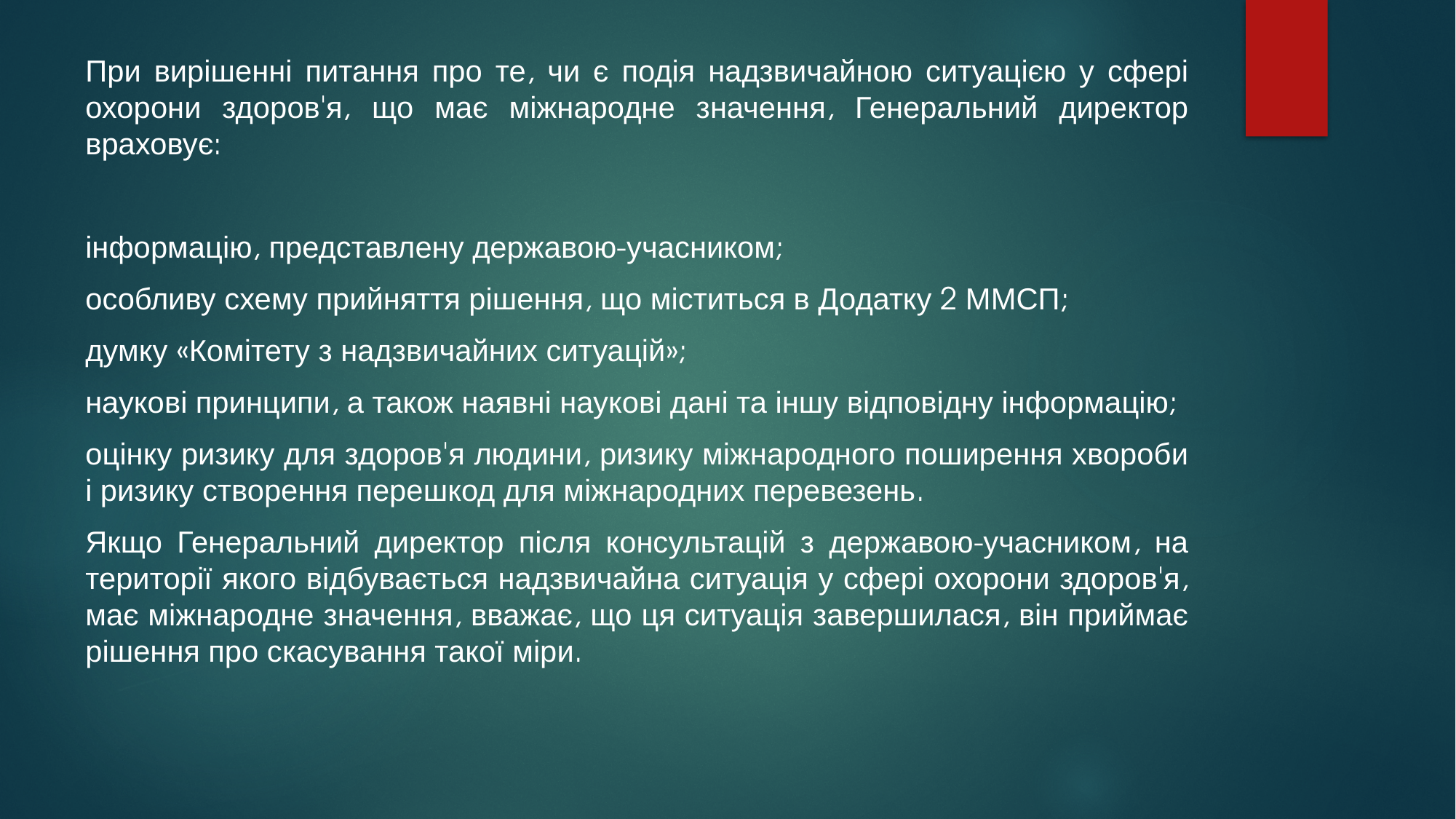

При вирішенні питання про те, чи є подія надзвичайною ситуацією у сфері охорони здоров'я, що має міжнародне значення, Генеральний директор враховує:

інформацію, представлену державою-учасником;
особливу схему прийняття рішення, що міститься в Додатку 2 ММСП;
думку «Комітету з надзвичайних ситуацій»;
наукові принципи, а також наявні наукові дані та іншу відповідну інформацію;
оцінку ризику для здоров'я людини, ризику міжнародного поширення хвороби і ризику створення перешкод для міжнародних перевезень.
Якщо Генеральний директор після консультацій з державою-учасником, на території якого відбувається надзвичайна ситуація у сфері охорони здоров'я, має міжнародне значення, вважає, що ця ситуація завершилася, він приймає рішення про скасування такої міри.